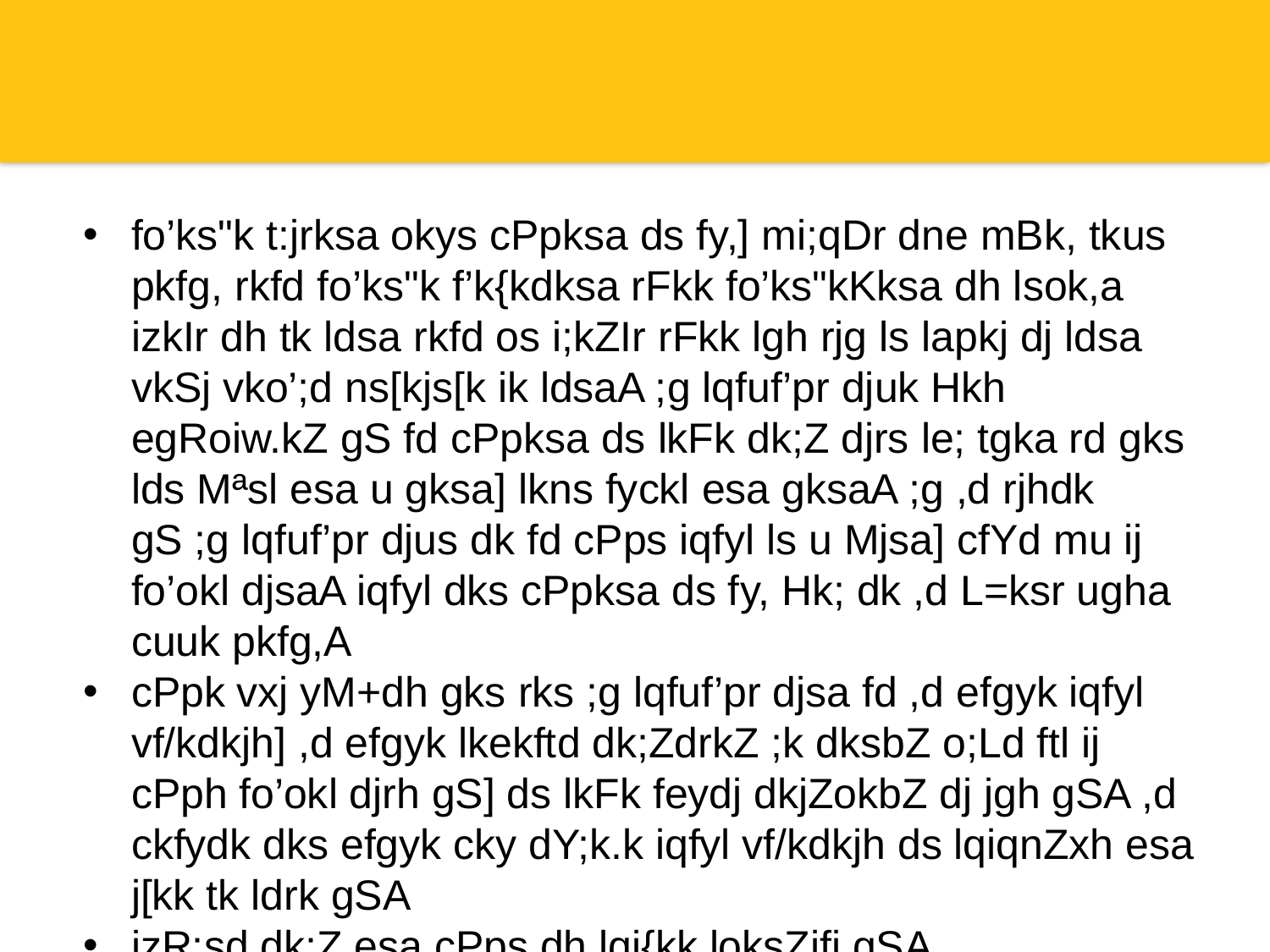

fo’ks"k t:jrksa okys cPpksa ds fy,] mi;qDr dne mBk, tkus pkfg, rkfd fo’ks"k f’k{kdksa rFkk fo’ks"kKksa dh lsok,a izkIr dh tk ldsa rkfd os i;kZIr rFkk lgh rjg ls lapkj dj ldsa vkSj vko’;d ns[kjs[k ik ldsaA ;g lqfuf’pr djuk Hkh egRoiw.kZ gS fd cPpksa ds lkFk dk;Z djrs le; tgka rd gks lds Mªsl esa u gksa] lkns fyckl esa gksaA ;g ,d rjhdk gS ;g lqfuf’pr djus dk fd cPps iqfyl ls u Mjsa] cfYd mu ij fo’okl djsaA iqfyl dks cPpksa ds fy, Hk; dk ,d L=ksr ugha cuuk pkfg,A
cPpk vxj yM+dh gks rks ;g lqfuf’pr djsa fd ,d efgyk iqfyl vf/kdkjh] ,d efgyk lkekftd dk;ZdrkZ ;k dksbZ o;Ld ftl ij cPph fo’okl djrh gS] ds lkFk feydj dkjZokbZ dj jgh gSA ,d ckfydk dks efgyk cky dY;k.k iqfyl vf/kdkjh ds lqiqnZxh esa j[kk tk ldrk gSA
izR;sd dk;Z esa cPps dh lqj{kk loksZifj gSA